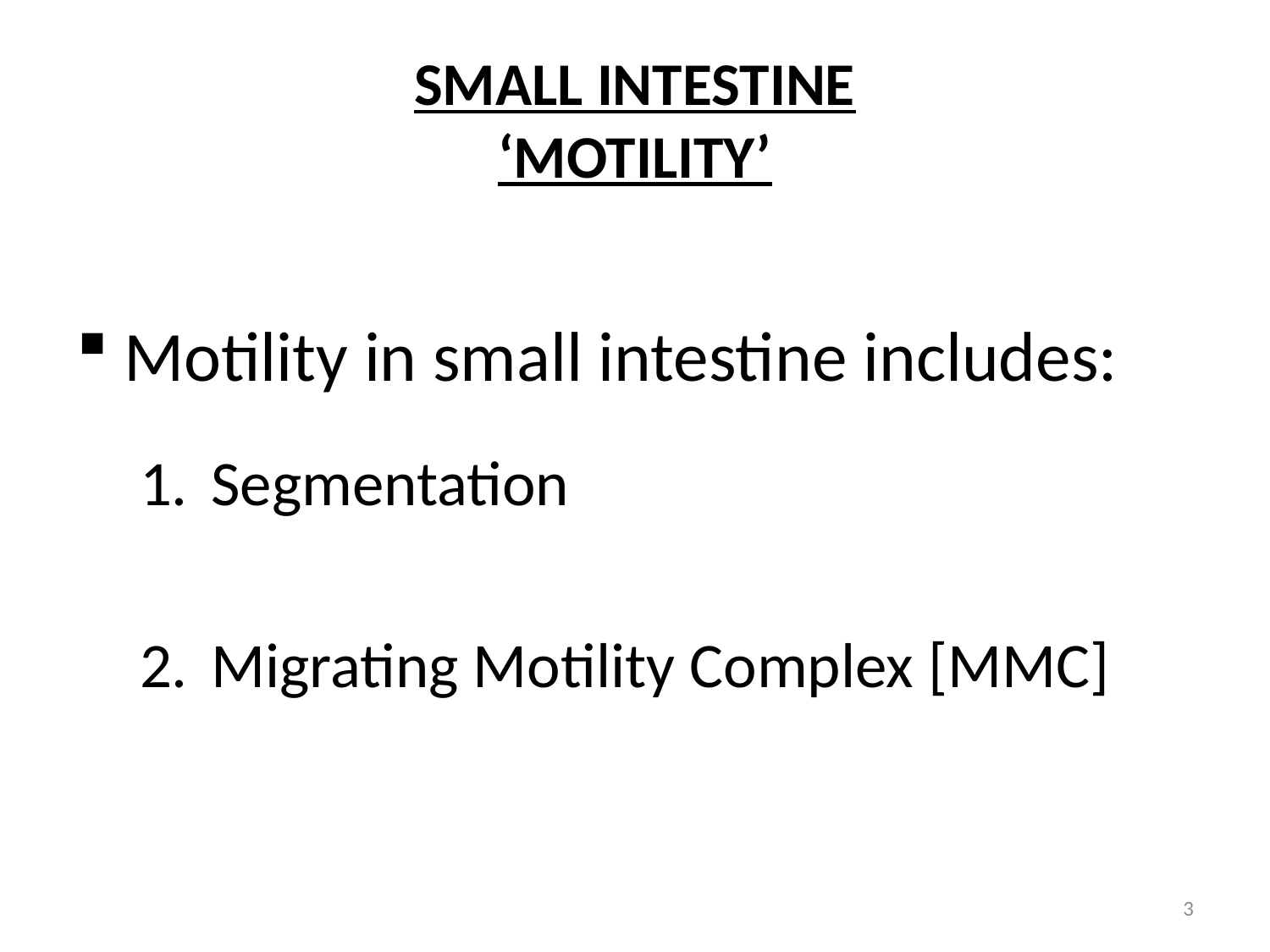

# SMALL INTESTINE ‘MOTILITY’

Motility in small intestine includes:

Segmentation

Migrating Motility Complex [MMC]

3